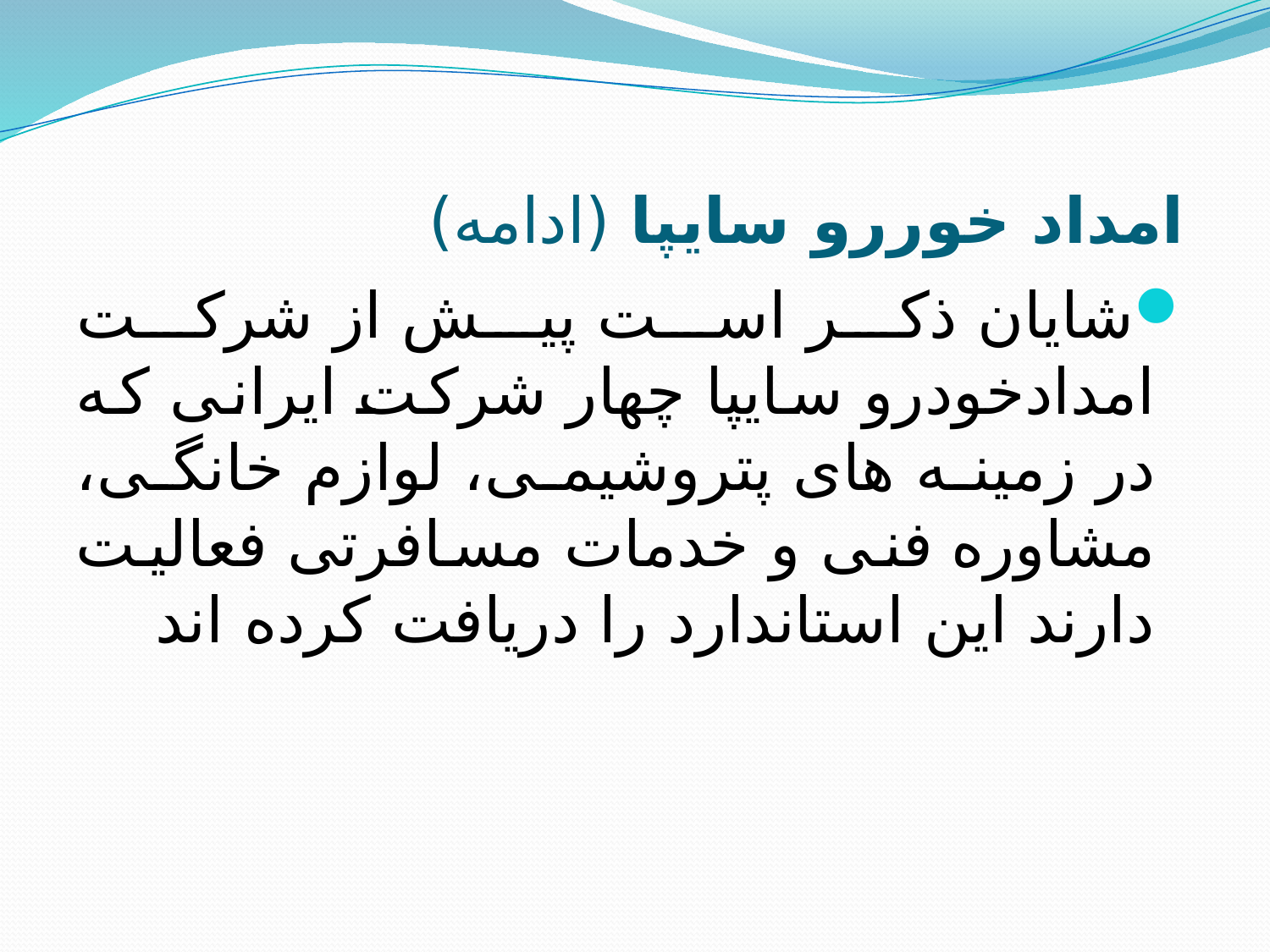

# امداد خوررو سایپا (ادامه)
شایان ذکر است پیش از شرکت امدادخودرو سایپا چهار شرکت ایرانی که در زمینه های پتروشیمی، لوازم خانگی، مشاوره فنی و خدمات مسافرتی فعالیت دارند این استاندارد را دریافت کرده اند